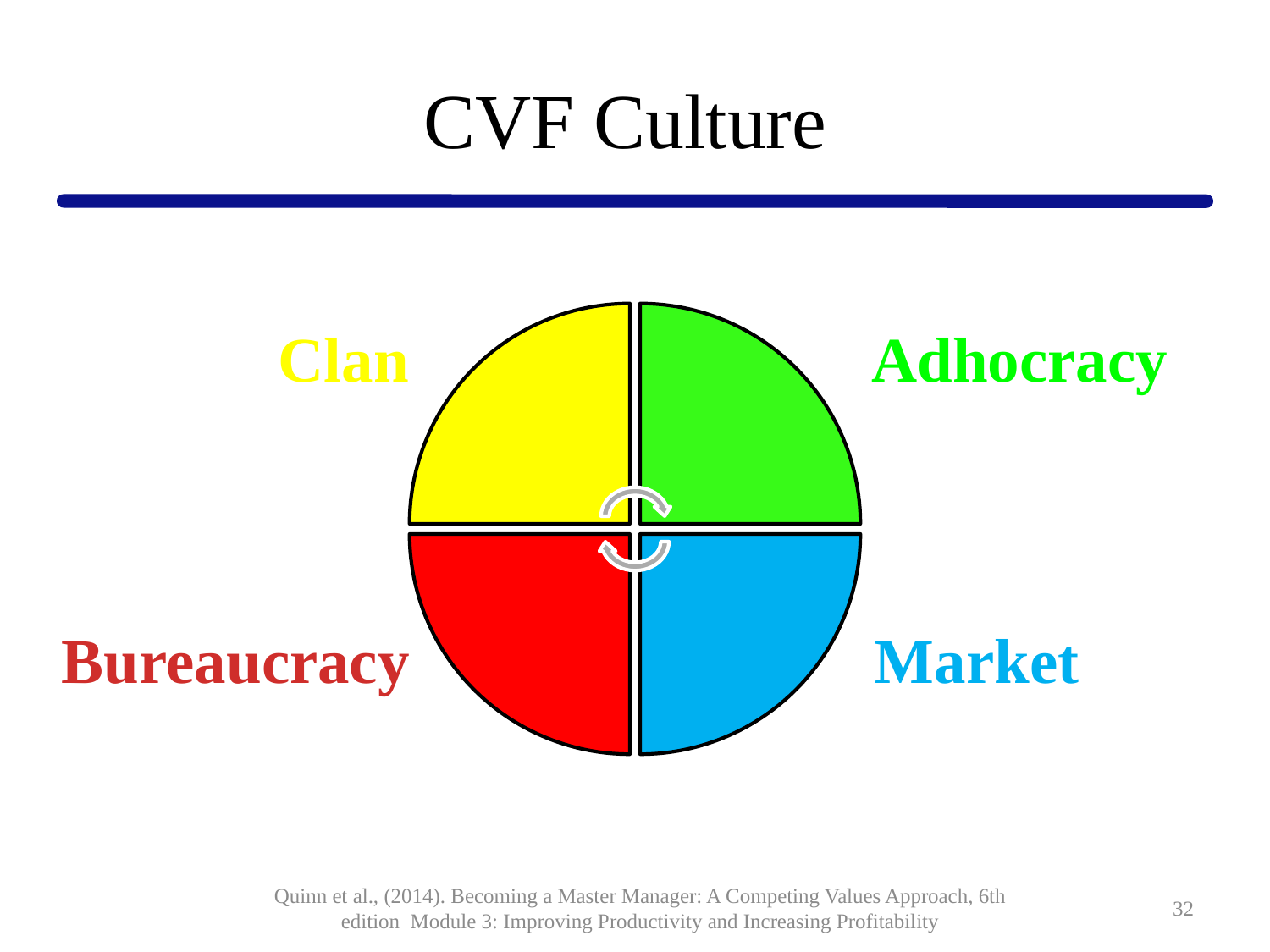

# CVF Culture

Clan
Adhocracy
Bureaucracy
Market
Quinn et al., (2014). Becoming a Master Manager: A Competing Values Approach, 6th edition  Module 3: Improving Productivity and Increasing Profitability
32